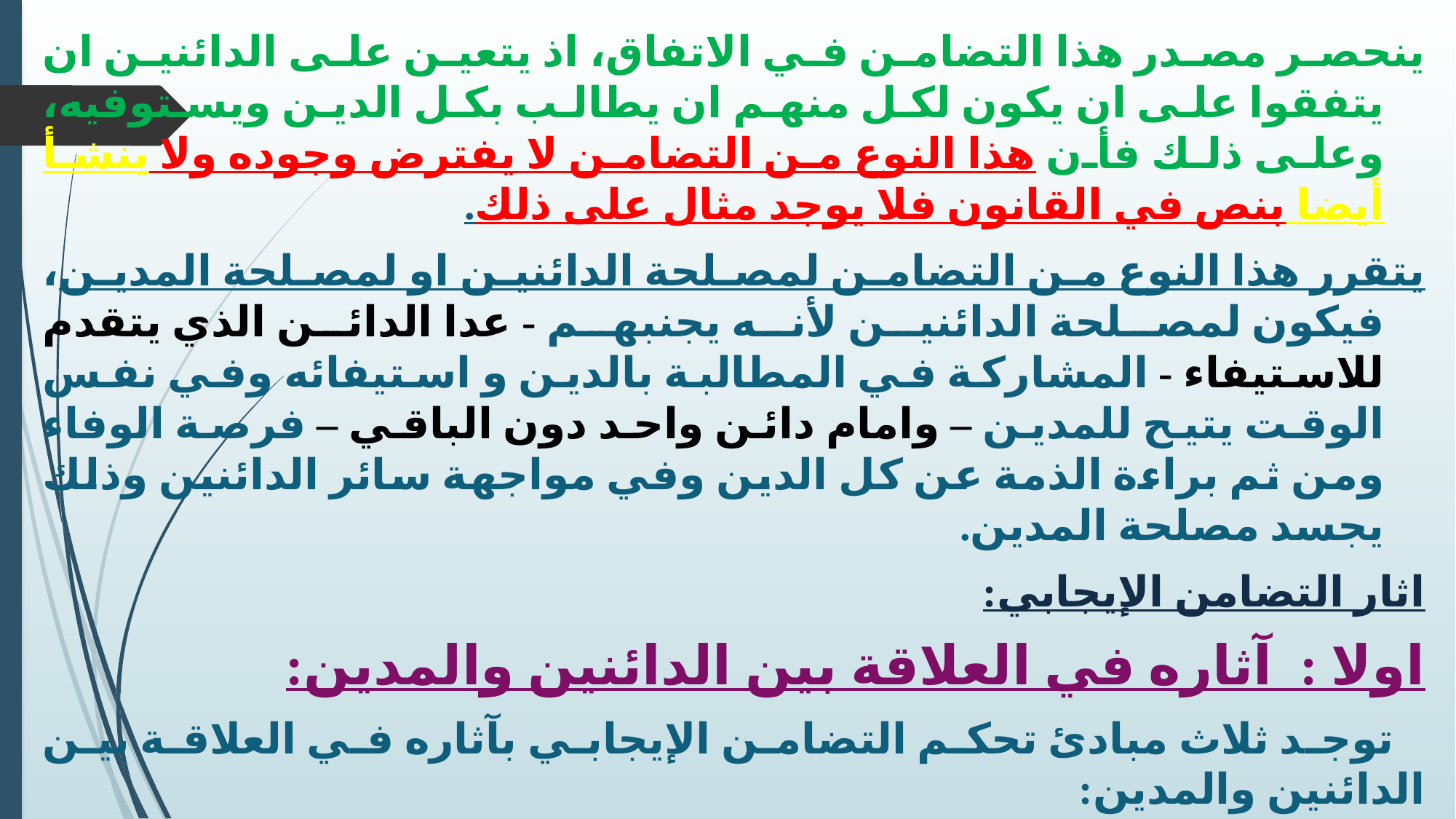

ينحصر مصدر هذا التضامن في الاتفاق، اذ يتعين على الدائنين ان يتفقوا على ان يكون لكل منهم ان يطالب بكل الدين ويستوفيه، وعلى ذلك فأن هذا النوع من التضامن لا يفترض وجوده ولا ينشأ أيضا بنص في القانون فلا يوجد مثال على ذلك.
يتقرر هذا النوع من التضامن لمصلحة الدائنين او لمصلحة المدين، فيكون لمصلحة الدائنين لأنه يجنبهم - عدا الدائن الذي يتقدم للاستيفاء - المشاركة في المطالبة بالدين و استيفائه وفي نفس الوقت يتيح للمدين – وامام دائن واحد دون الباقي – فرصة الوفاء ومن ثم براءة الذمة عن كل الدين وفي مواجهة سائر الدائنين وذلك يجسد مصلحة المدين.
اثار التضامن الإيجابي:
اولا :  آثاره في العلاقة بين الدائنين والمدين:
   توجد ثلاث مبادئ تحكم التضامن الإيجابي بآثاره في العلاقة بين الدائنين والمدين:
   أ _ وحدة المحل.
   ب _ تعدد الروابط.
   ج _ النيابة التبادلية فيما ينفع لا فيما يضر.